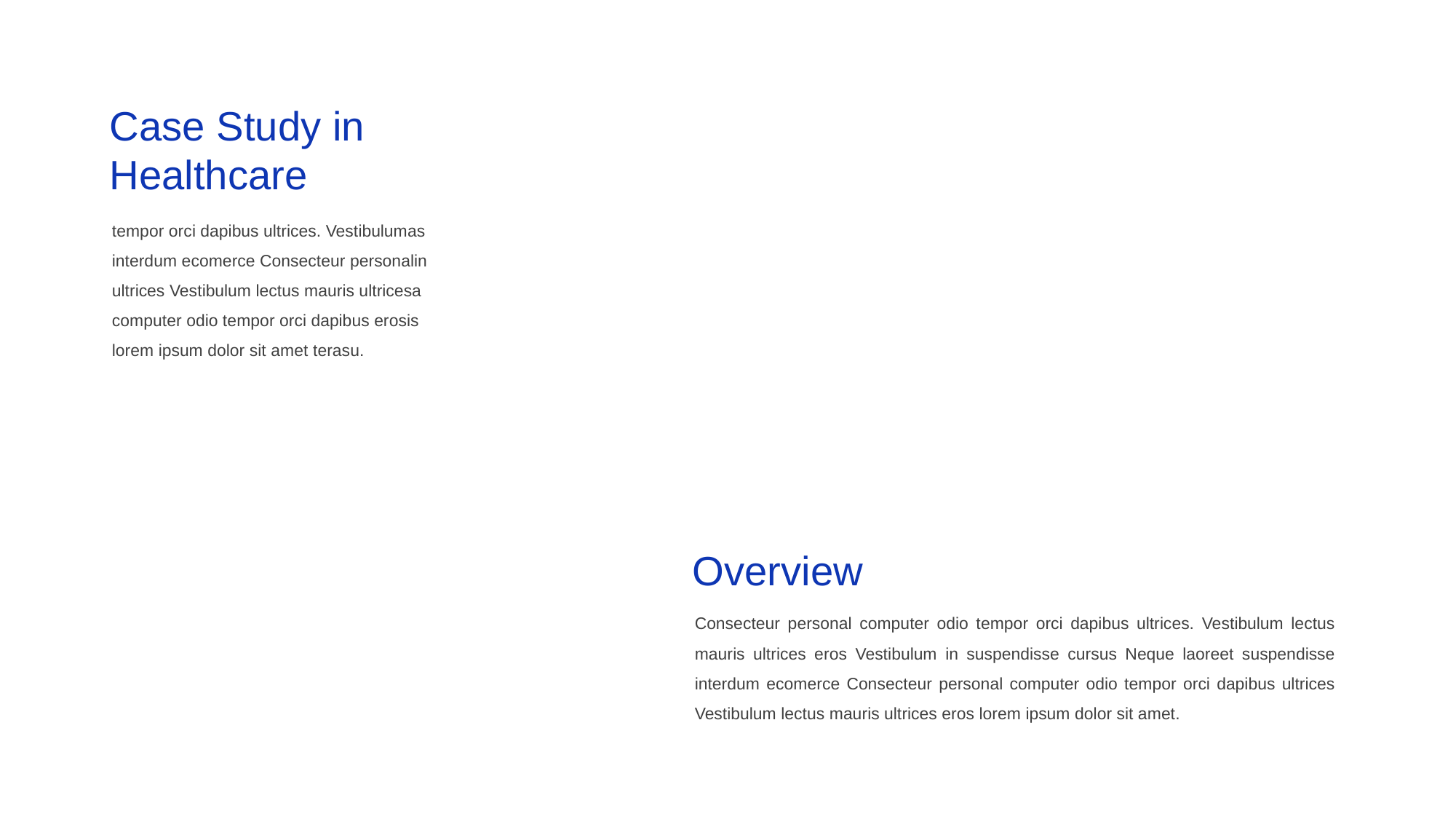

Case Study in Healthcare
tempor orci dapibus ultrices. Vestibulumas interdum ecomerce Consecteur personalin ultrices Vestibulum lectus mauris ultricesa computer odio tempor orci dapibus erosis lorem ipsum dolor sit amet terasu.

Overview
Consecteur personal computer odio tempor orci dapibus ultrices. Vestibulum lectus mauris ultrices eros Vestibulum in suspendisse cursus Neque laoreet suspendisse interdum ecomerce Consecteur personal computer odio tempor orci dapibus ultrices Vestibulum lectus mauris ultrices eros lorem ipsum dolor sit amet.